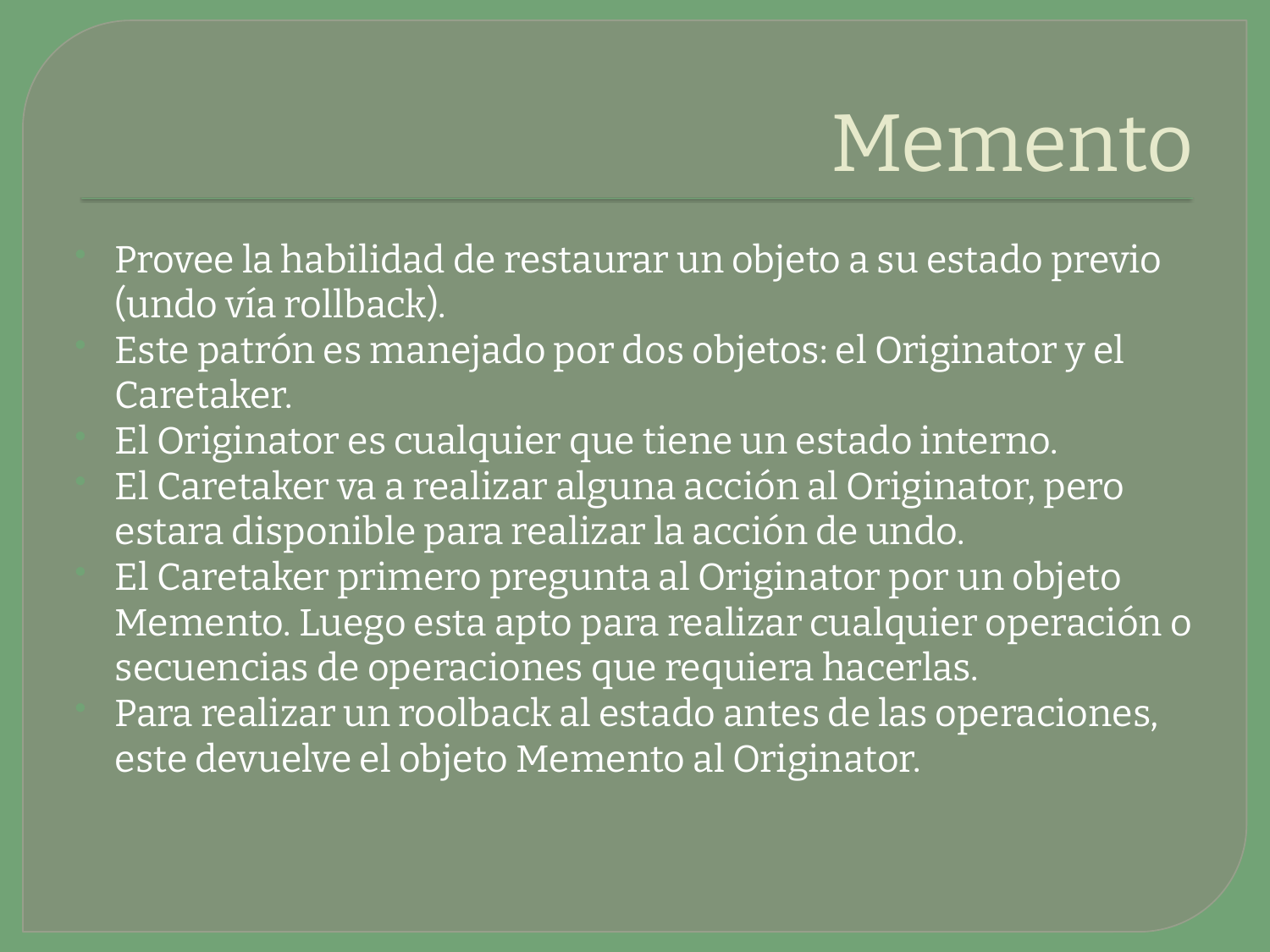

# Memento
Provee la habilidad de restaurar un objeto a su estado previo (undo vía rollback).
Este patrón es manejado por dos objetos: el Originator y el Caretaker.
El Originator es cualquier que tiene un estado interno.
El Caretaker va a realizar alguna acción al Originator, pero estara disponible para realizar la acción de undo.
El Caretaker primero pregunta al Originator por un objeto Memento. Luego esta apto para realizar cualquier operación o secuencias de operaciones que requiera hacerlas.
Para realizar un roolback al estado antes de las operaciones, este devuelve el objeto Memento al Originator.